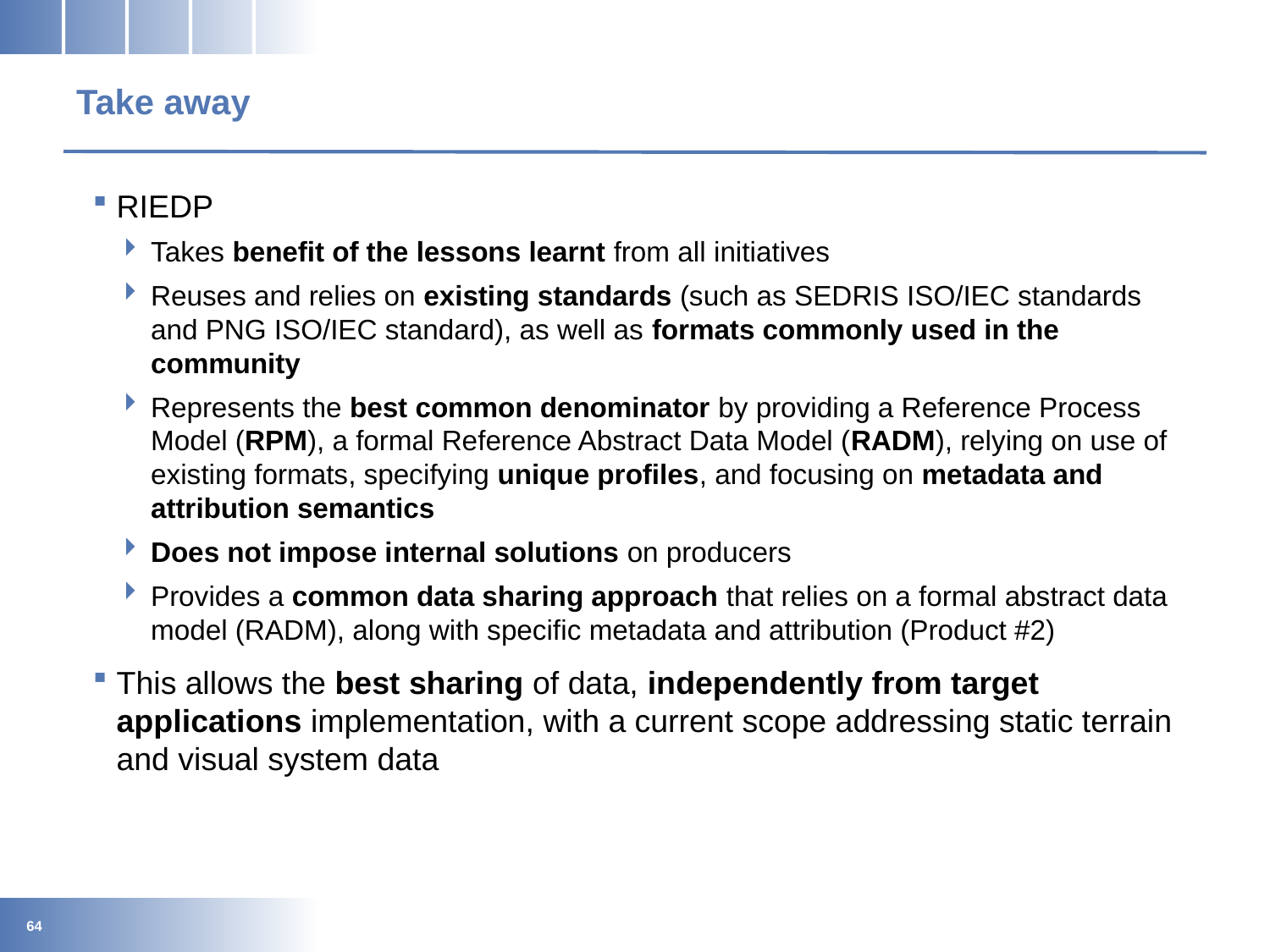

# Take away
RIEDP
Takes benefit of the lessons learnt from all initiatives
Reuses and relies on existing standards (such as SEDRIS ISO/IEC standards and PNG ISO/IEC standard), as well as formats commonly used in the community
Represents the best common denominator by providing a Reference Process Model (RPM), a formal Reference Abstract Data Model (RADM), relying on use of existing formats, specifying unique profiles, and focusing on metadata and attribution semantics
Does not impose internal solutions on producers
Provides a common data sharing approach that relies on a formal abstract data model (RADM), along with specific metadata and attribution (Product #2)
This allows the best sharing of data, independently from target applications implementation, with a current scope addressing static terrain and visual system data
64